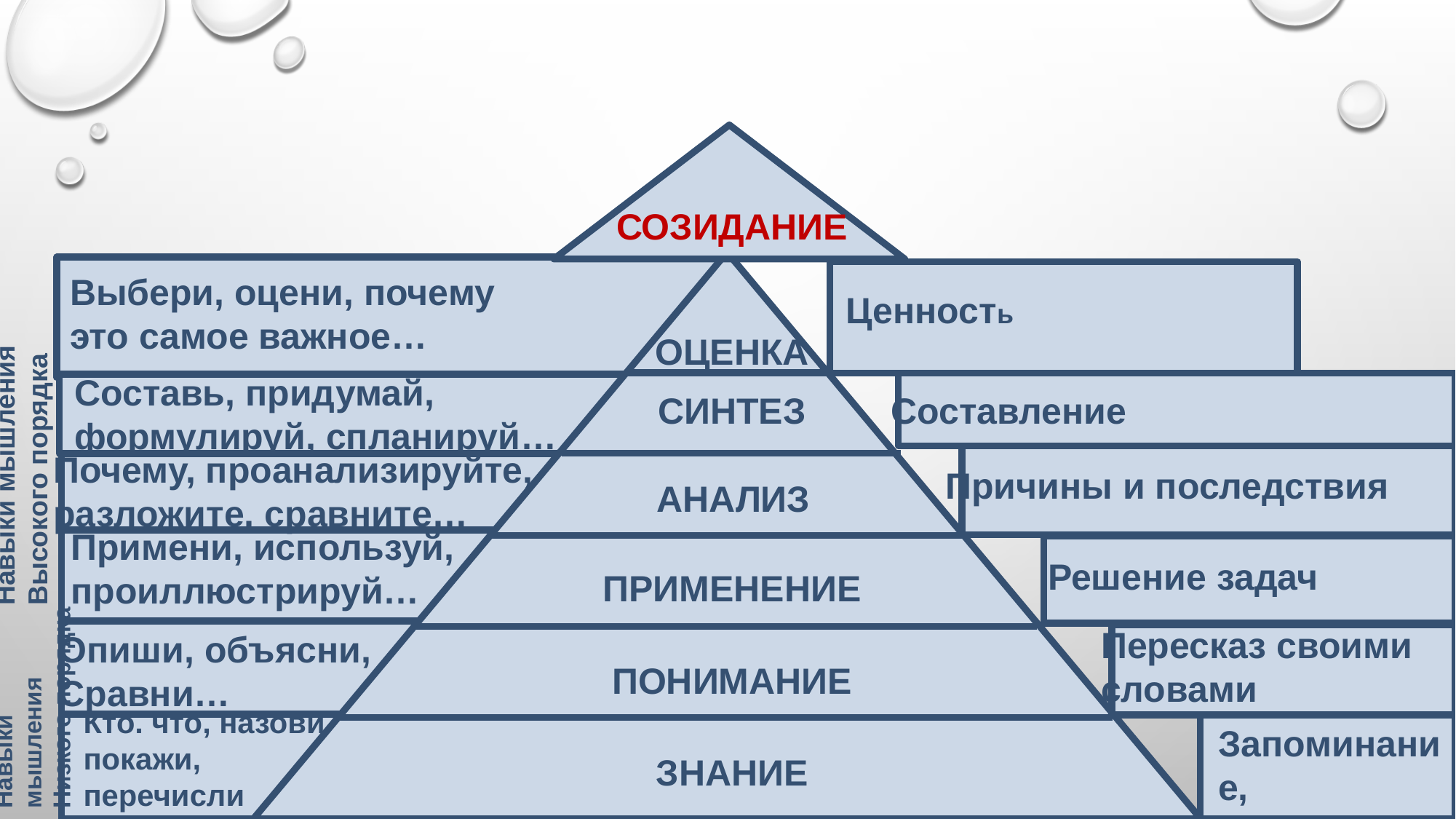

СИНТЕЗ
СОЗИДАНИЕ

Решение задач

Выбери, оцени, почему это самое важное…
Ценность
ОЦЕНКА
Составь, придумай,
формулируй, спланируй…

Составление
Навыки мышления
Высокого порядка
Почему, проанализируйте,
разложите, сравните…

Причины и последствия
АНАЛИЗ
Примени, используй,
проиллюстрируй…

ПРИМЕНЕНИЕ
Пересказ своими
словами

Опиши, объясни,
Сравни…

ПОНИМАНИЕ
Навыки мышления
Низкого порядка
Кто. что, назови
покажи,
перечисли

Запоминание,
узнавание
ЗНАНИЕ